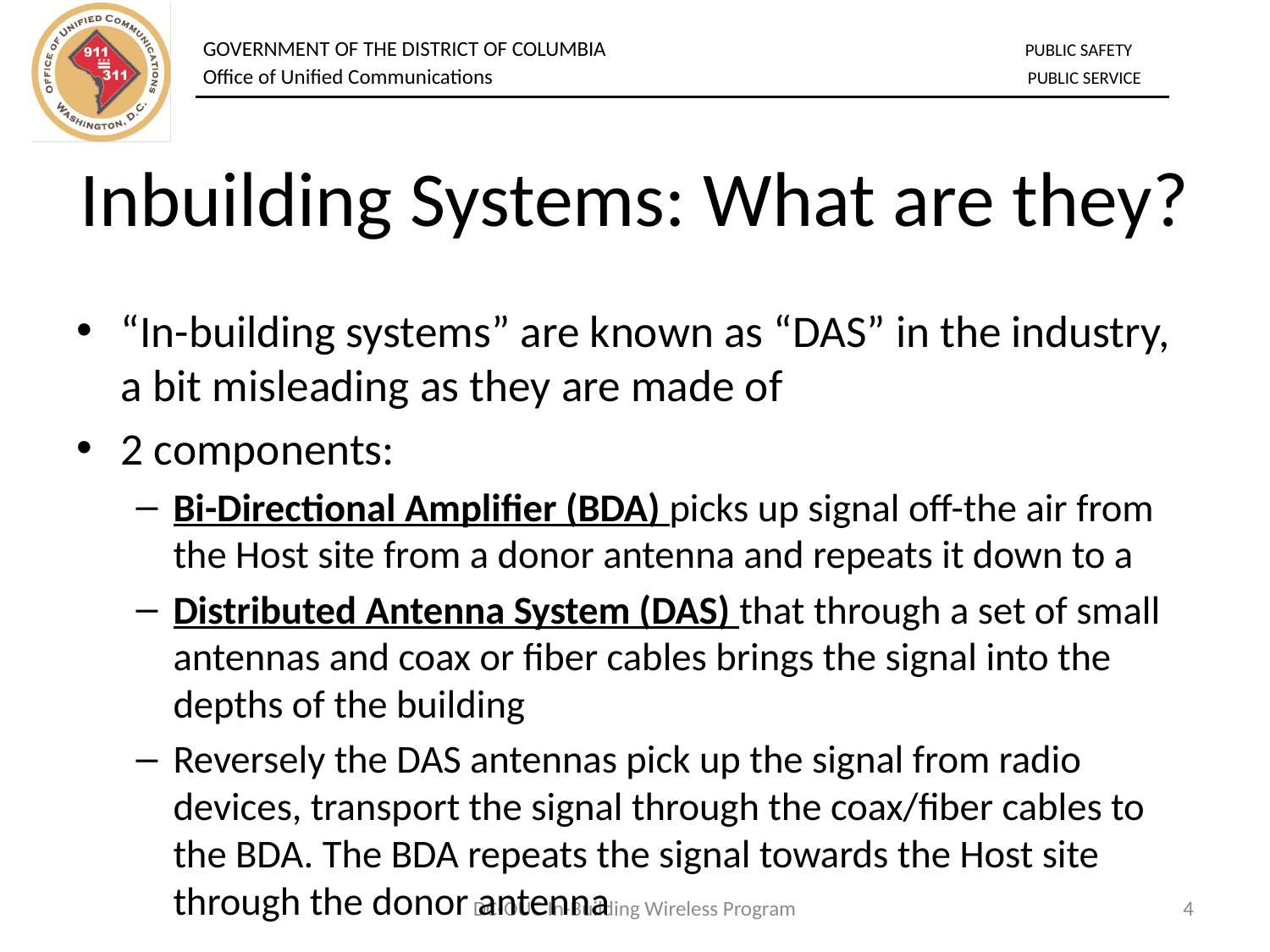

# Inbuilding Systems: What are they?
“In-building systems” are known as “DAS” in the industry, a bit misleading as they are made of
2 components:
Bi-Directional Amplifier (BDA) picks up signal off-the air from the Host site from a donor antenna and repeats it down to a
Distributed Antenna System (DAS) that through a set of small antennas and coax or fiber cables brings the signal into the depths of the building
Reversely the DAS antennas pick up the signal from radio devices, transport the signal through the coax/fiber cables to the BDA. The BDA repeats the signal towards the Host site through the donor antenna

DC-OUC In-Building Wireless Program
4